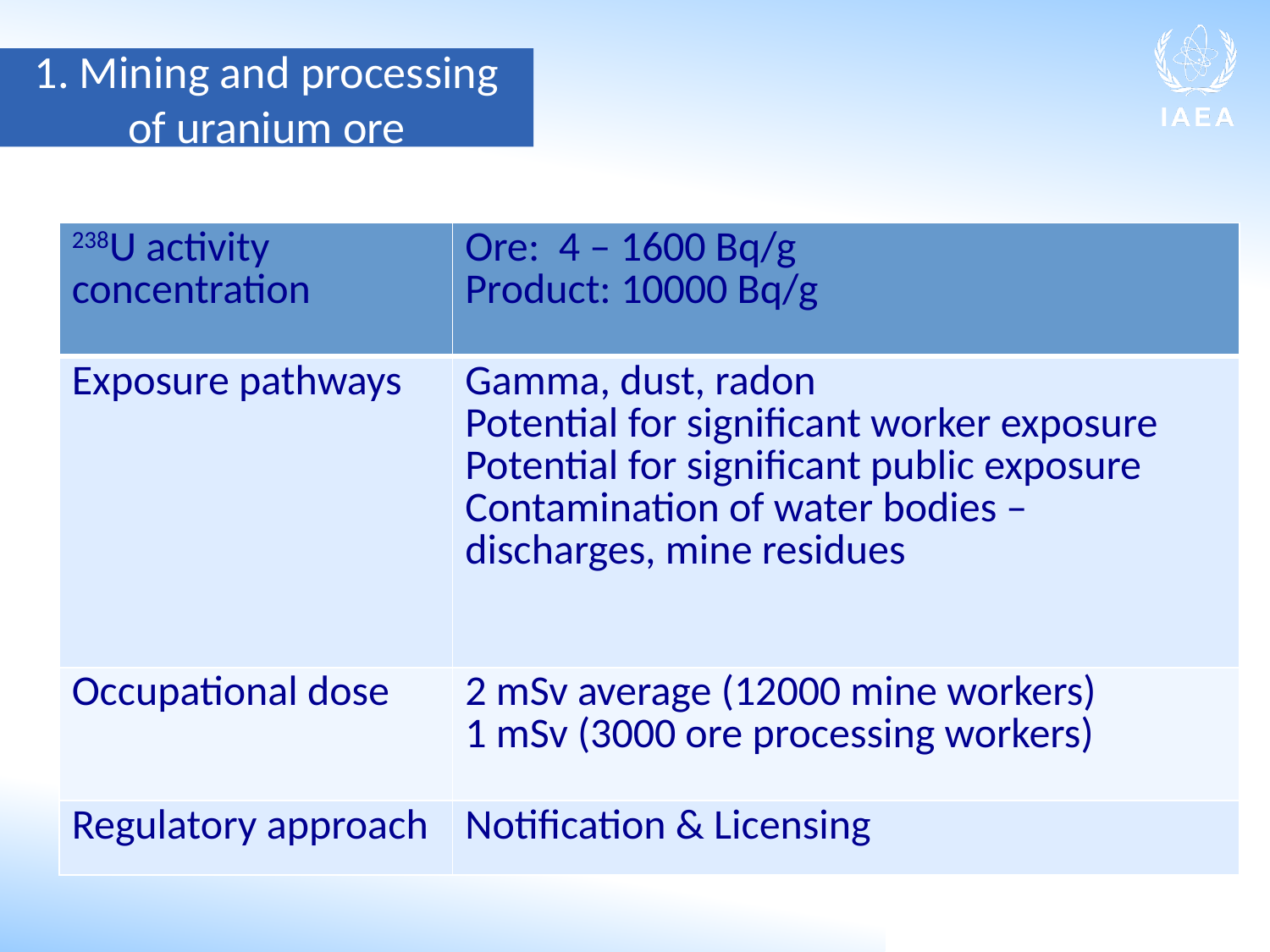

1. Mining and processing of uranium ore
| 238U activity concentration | Ore: 4 – 1600 Bq/g Product: 10000 Bq/g |
| --- | --- |
| Exposure pathways | Gamma, dust, radon Potential for significant worker exposure Potential for significant public exposure Contamination of water bodies – discharges, mine residues |
| Occupational dose | 2 mSv average (12000 mine workers) 1 mSv (3000 ore processing workers) |
| Regulatory approach | Notification & Licensing |